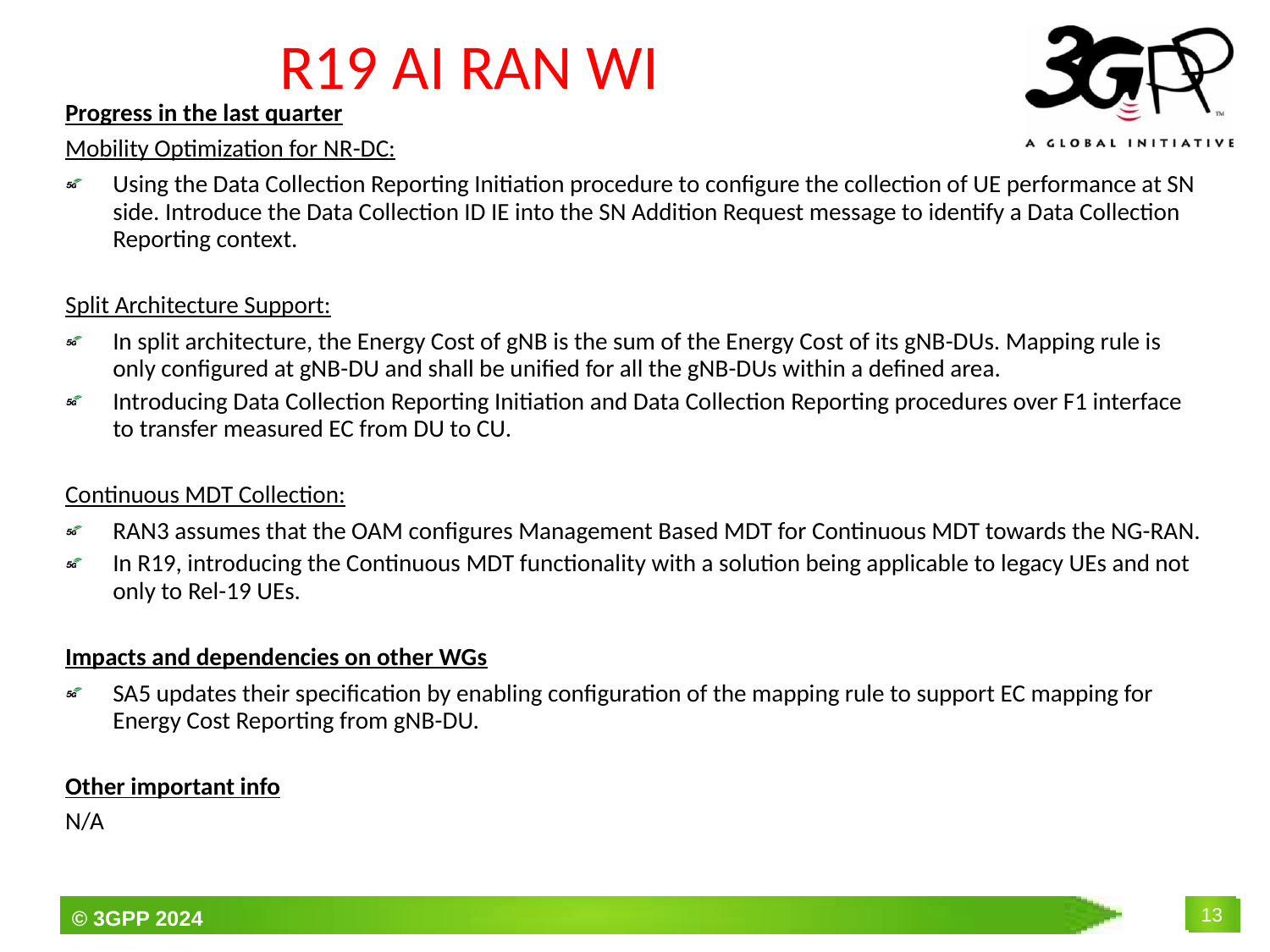

# R19 AI RAN WI
Progress in the last quarter
Mobility Optimization for NR-DC:
Using the Data Collection Reporting Initiation procedure to configure the collection of UE performance at SN side. Introduce the Data Collection ID IE into the SN Addition Request message to identify a Data Collection Reporting context.

Split Architecture Support:
In split architecture, the Energy Cost of gNB is the sum of the Energy Cost of its gNB-DUs. Mapping rule is only configured at gNB-DU and shall be unified for all the gNB-DUs within a defined area.
Introducing Data Collection Reporting Initiation and Data Collection Reporting procedures over F1 interface to transfer measured EC from DU to CU.

Continuous MDT Collection:
RAN3 assumes that the OAM configures Management Based MDT for Continuous MDT towards the NG-RAN.
In R19, introducing the Continuous MDT functionality with a solution being applicable to legacy UEs and not only to Rel-19 UEs.

Impacts and dependencies on other WGs
SA5 updates their specification by enabling configuration of the mapping rule to support EC mapping for Energy Cost Reporting from gNB-DU.

Other important info
N/A

13